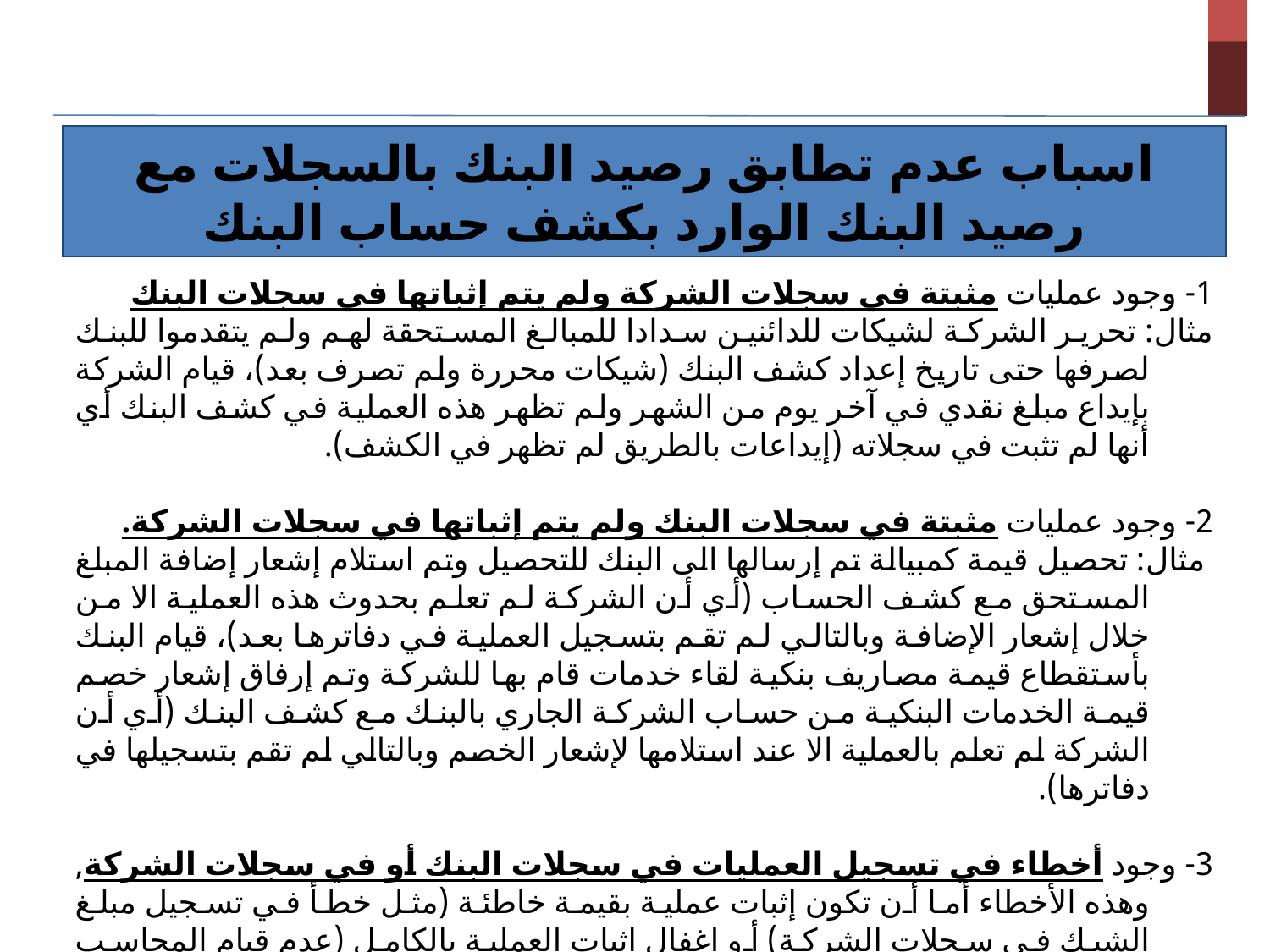

اسباب عدم تطابق رصيد البنك بالسجلات مع رصيد البنك الوارد بكشف حساب البنك

1- وجود عمليات مثبتة في سجلات الشركة ولم يتم إثباتها في سجلات البنك
مثال: تحرير الشركة لشيكات للدائنين سدادا للمبالغ المستحقة لهم ولم يتقدموا للبنك لصرفها حتى تاريخ إعداد كشف البنك (شيكات محررة ولم تصرف بعد)، قيام الشركة بإيداع مبلغ نقدي في آخر يوم من الشهر ولم تظهر هذه العملية في كشف البنك أي أنها لم تثبت في سجلاته (إيداعات بالطريق لم تظهر في الكشف).

2- وجود عمليات مثبتة في سجلات البنك ولم يتم إثباتها في سجلات الشركة.
 مثال: تحصيل قيمة كمبيالة تم إرسالها الى البنك للتحصيل وتم استلام إشعار إضافة المبلغ المستحق مع كشف الحساب (أي أن الشركة لم تعلم بحدوث هذه العملية الا من خلال إشعار الإضافة وبالتالي لم تقم بتسجيل العملية في دفاترها بعد)، قيام البنك بأستقطاع قيمة مصاريف بنكية لقاء خدمات قام بها للشركة وتم إرفاق إشعار خصم قيمة الخدمات البنكية من حساب الشركة الجاري بالبنك مع كشف البنك (أي أن الشركة لم تعلم بالعملية الا عند استلامها لإشعار الخصم وبالتالي لم تقم بتسجيلها في دفاترها).

3- وجود أخطاء في تسجيل العمليات في سجلات البنك أو في سجلات الشركة, وهذه الأخطاء أما أن تكون إثبات عملية بقيمة خاطئة (مثل خطأ في تسجيل مبلغ الشيك في سجلات الشركة) أو إغفال إثبات العملية بالكامل (عدم قيام المحاسب بإثبات تحصيل الشركة لمبلغ مستحق على أحد العملاء سدده بشيك) أو إثبات عملية بالخطأ (مثل قيام البنك بخصم عمولات بنكية لقاء خدمات قامت بها لطرف آخر غير الشركة).
3